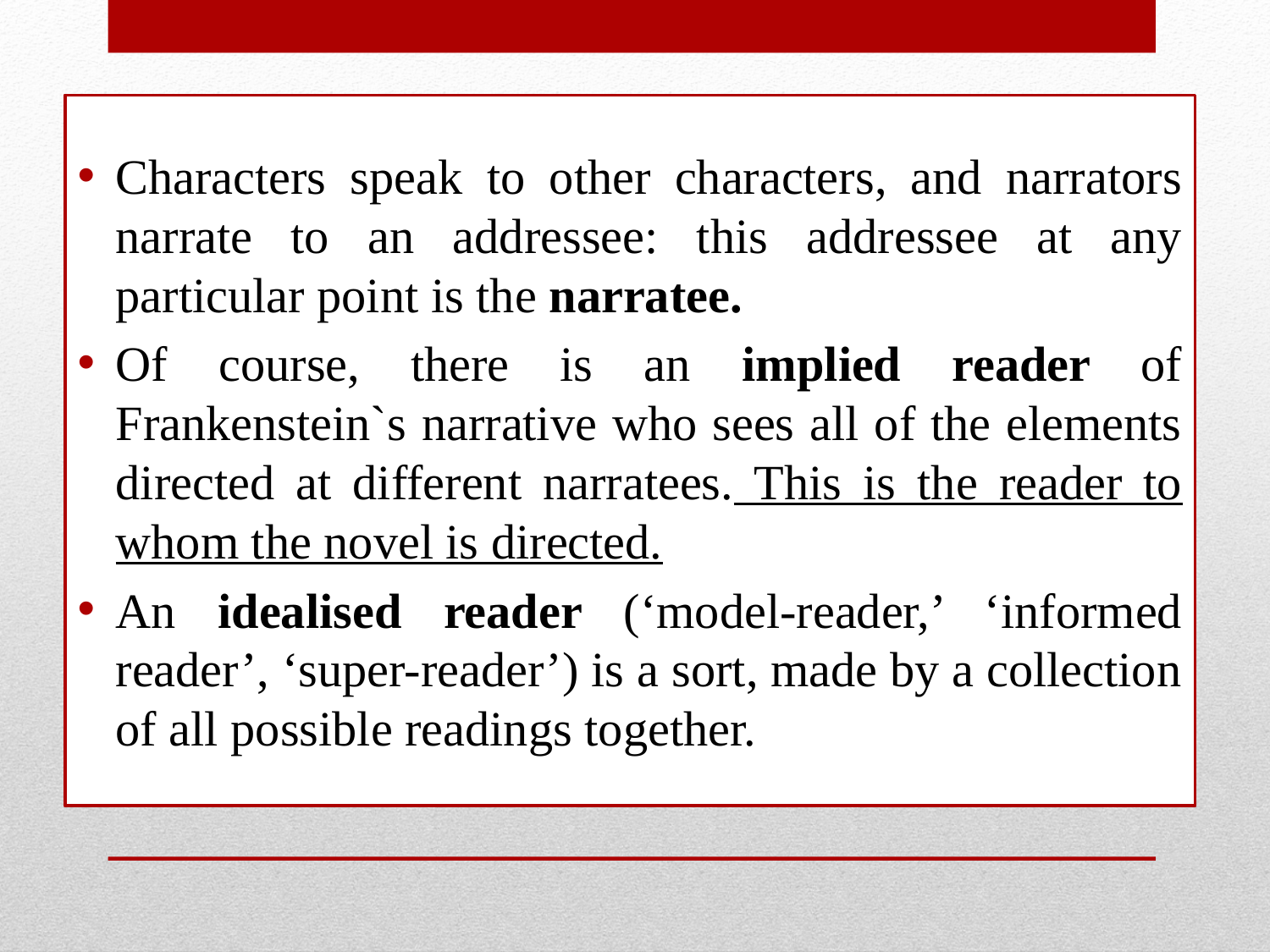

Characters speak to other characters, and narrators narrate to an addressee: this addressee at any particular point is the narratee.
Of course, there is an implied reader of Frankenstein`s narrative who sees all of the elements directed at different narratees. This is the reader to whom the novel is directed.
An idealised reader (‘model-reader,’ ‘informed reader’, ‘super-reader’) is a sort, made by a collection of all possible readings together.